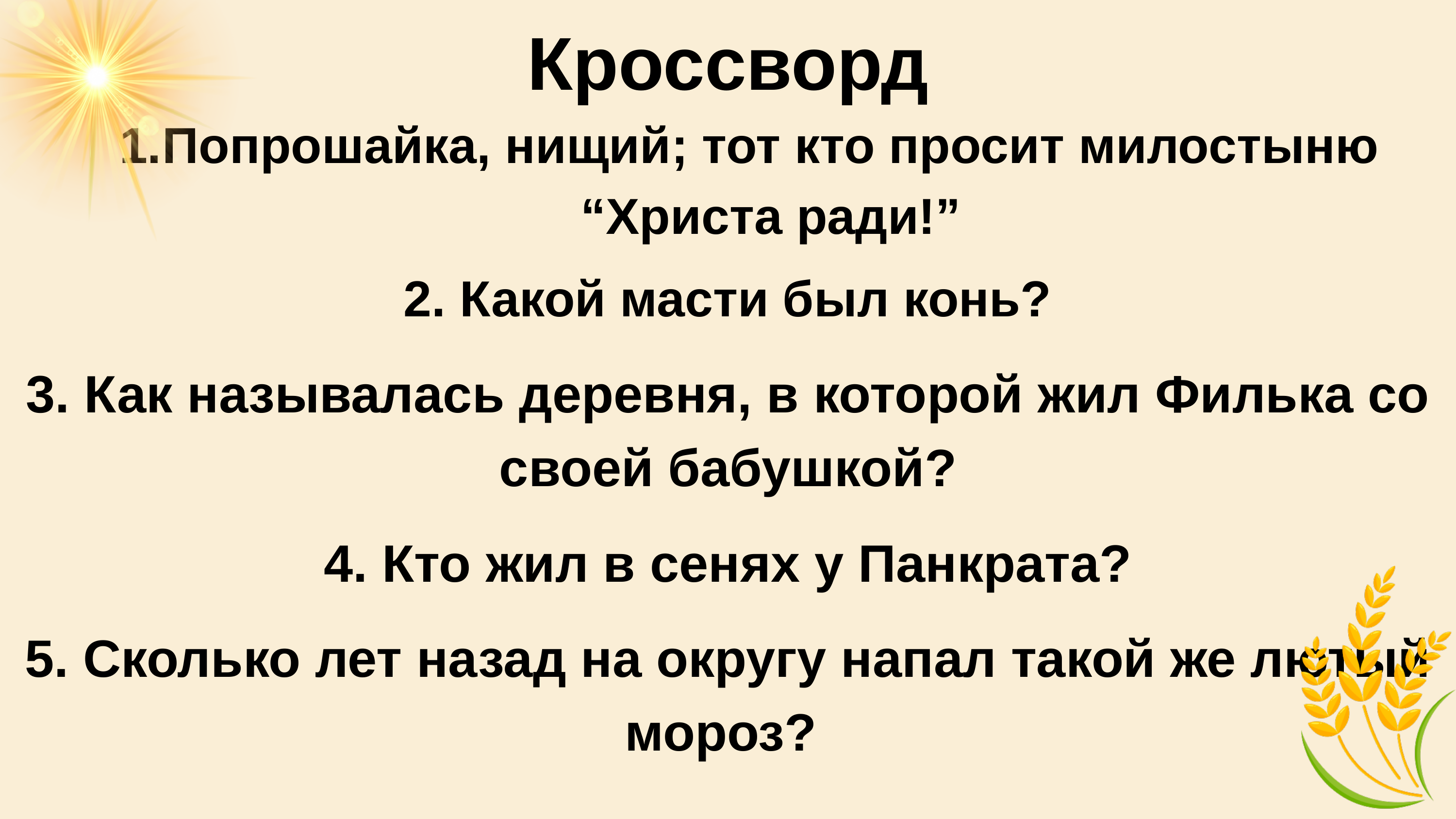

Кроссворд

Попрошайка, нищий; тот кто просит милостыню “Христа ради!”
2. Какой масти был конь?
3. Как называлась деревня, в которой жил Филька со своей бабушкой?
4. Кто жил в сенях у Панкрата?

5. Сколько лет назад на округу напал такой же лютый мороз?